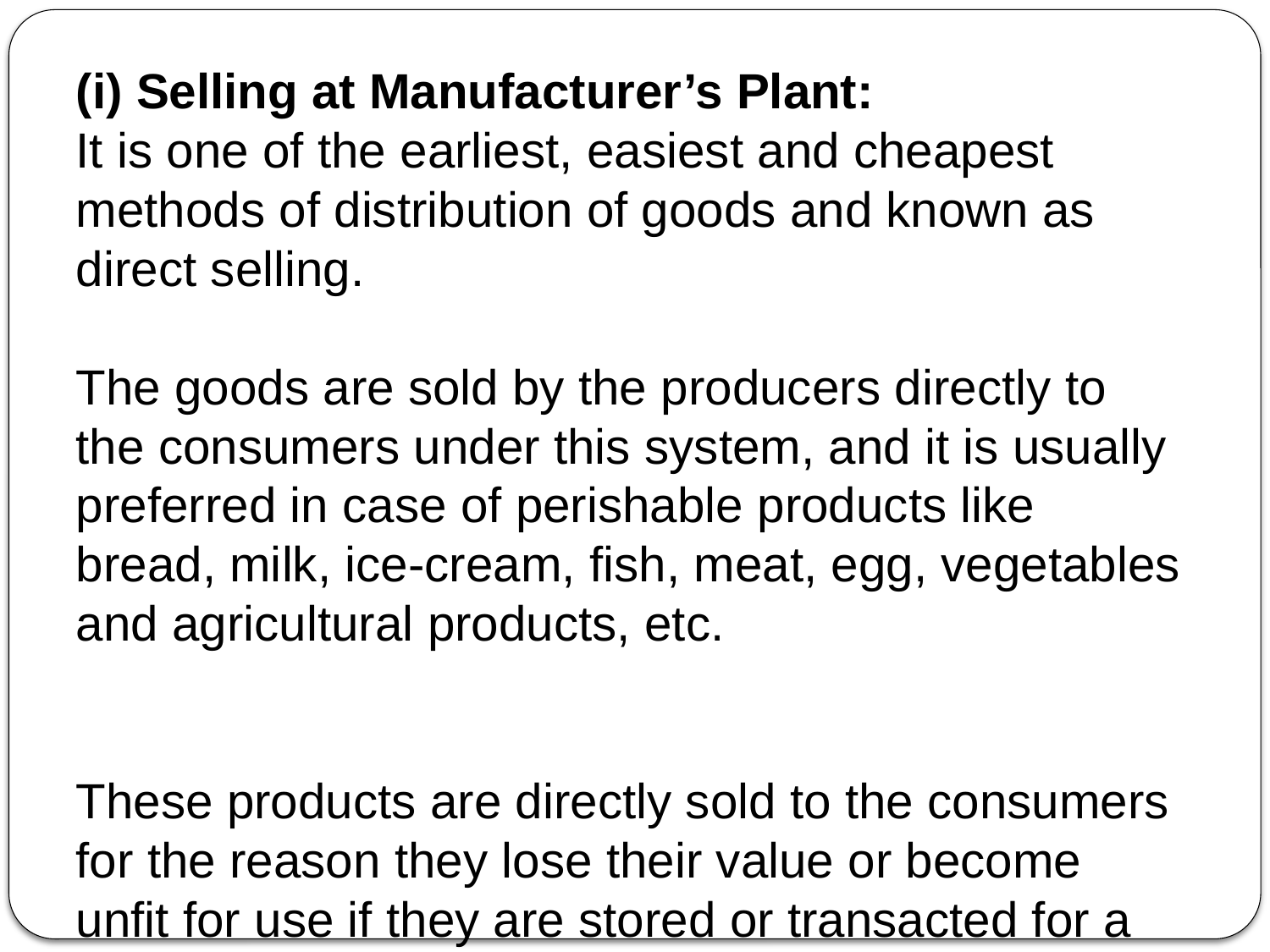

(i) Selling at Manufacturer’s Plant:
It is one of the earliest, easiest and cheapest methods of distribution of goods and known as direct selling.

The goods are sold by the producers directly to the consumers under this system, and it is usually preferred in case of perishable products like bread, milk, ice-cream, fish, meat, egg, vegetables and agricultural products, etc.

These products are directly sold to the consumers for the reason they lose their value or become unfit for use if they are stored or transacted for a long time.